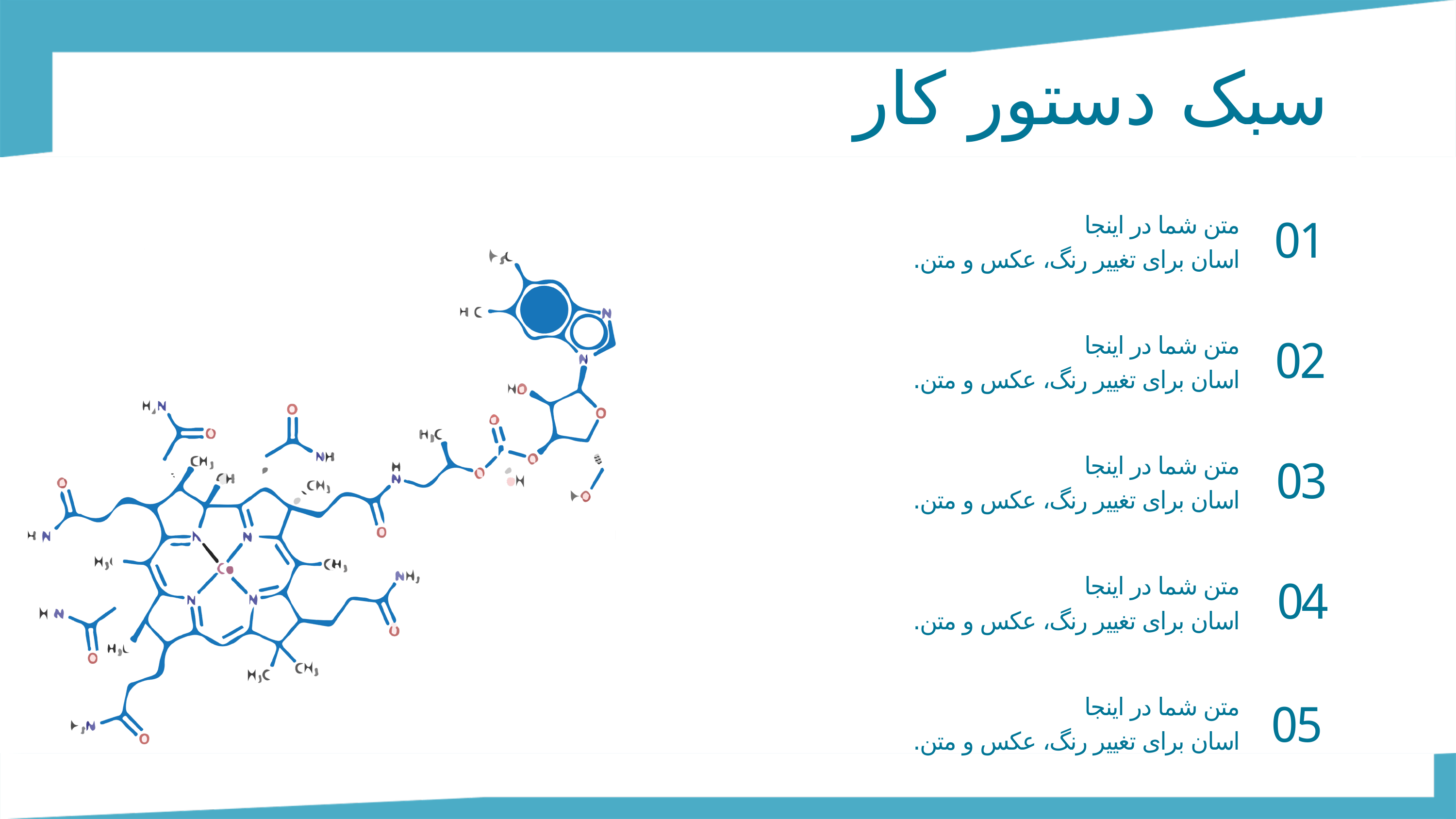

سبک دستور کار

متن شما در اینجا
01

اسان برای تغییر رنگ، عکس و متن.

02
متن شما در اینجا

اسان برای تغییر رنگ، عکس و متن.
03
متن شما در اینجا

اسان برای تغییر رنگ، عکس و متن.
04
متن شما در اینجا

اسان برای تغییر رنگ، عکس و متن.
متن شما در اینجا
05

اسان برای تغییر رنگ، عکس و متن.